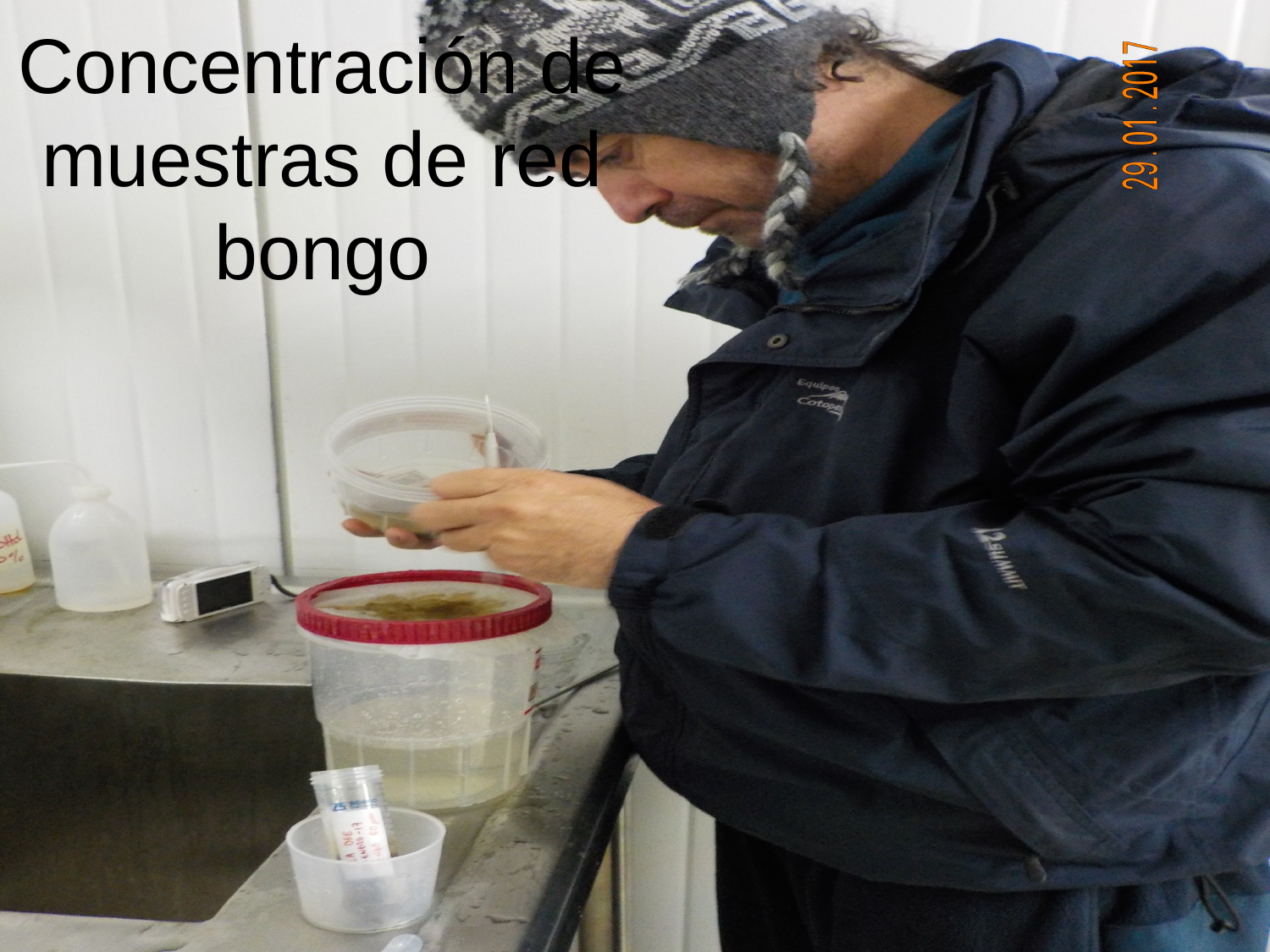

# Concentración de muestras de red bongo